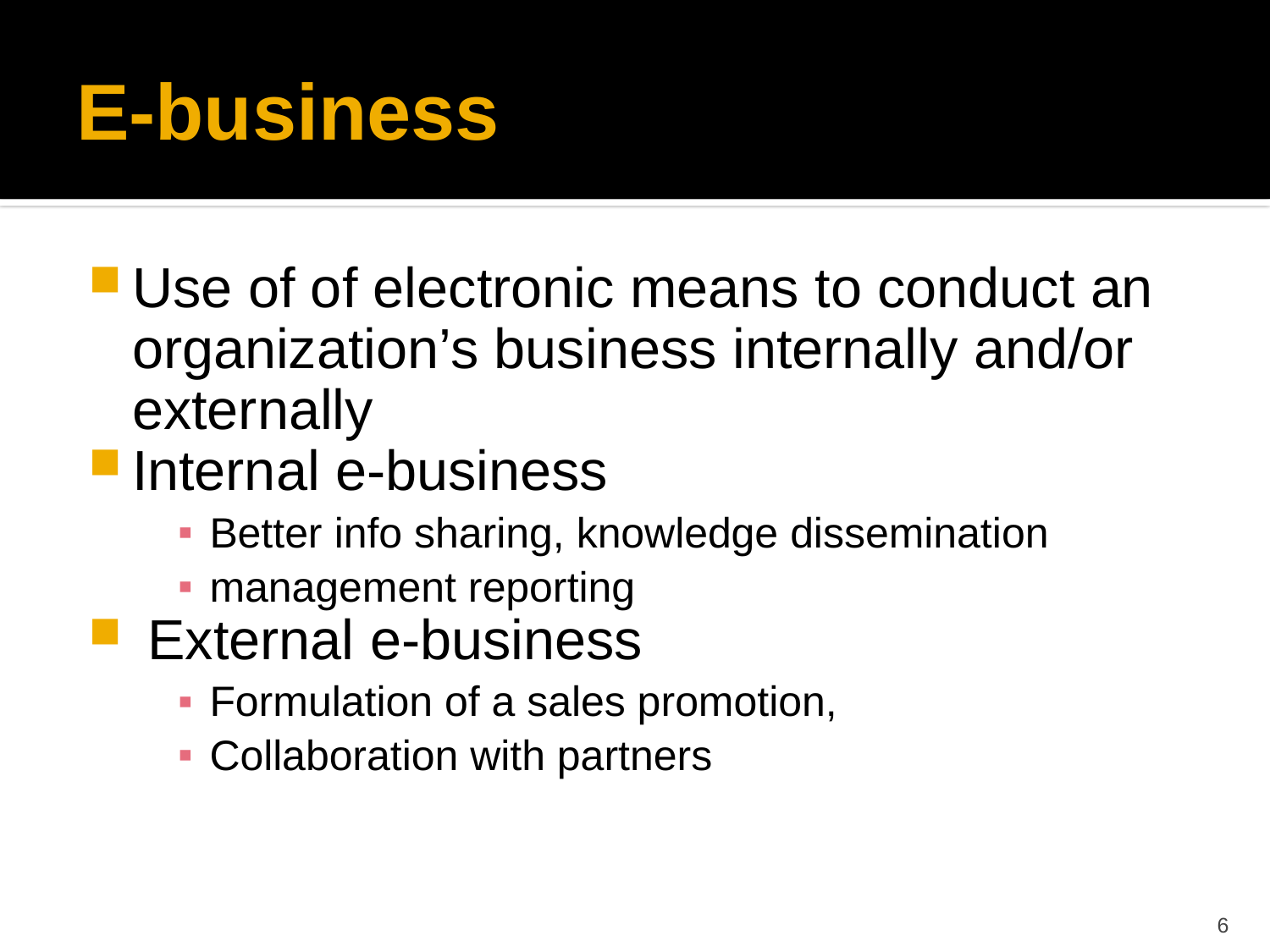

# E-business
Use of of electronic means to conduct an organization’s business internally and/or externally
Internal e-business
Better info sharing, knowledge dissemination
management reporting
 External e-business
Formulation of a sales promotion,
Collaboration with partners
6